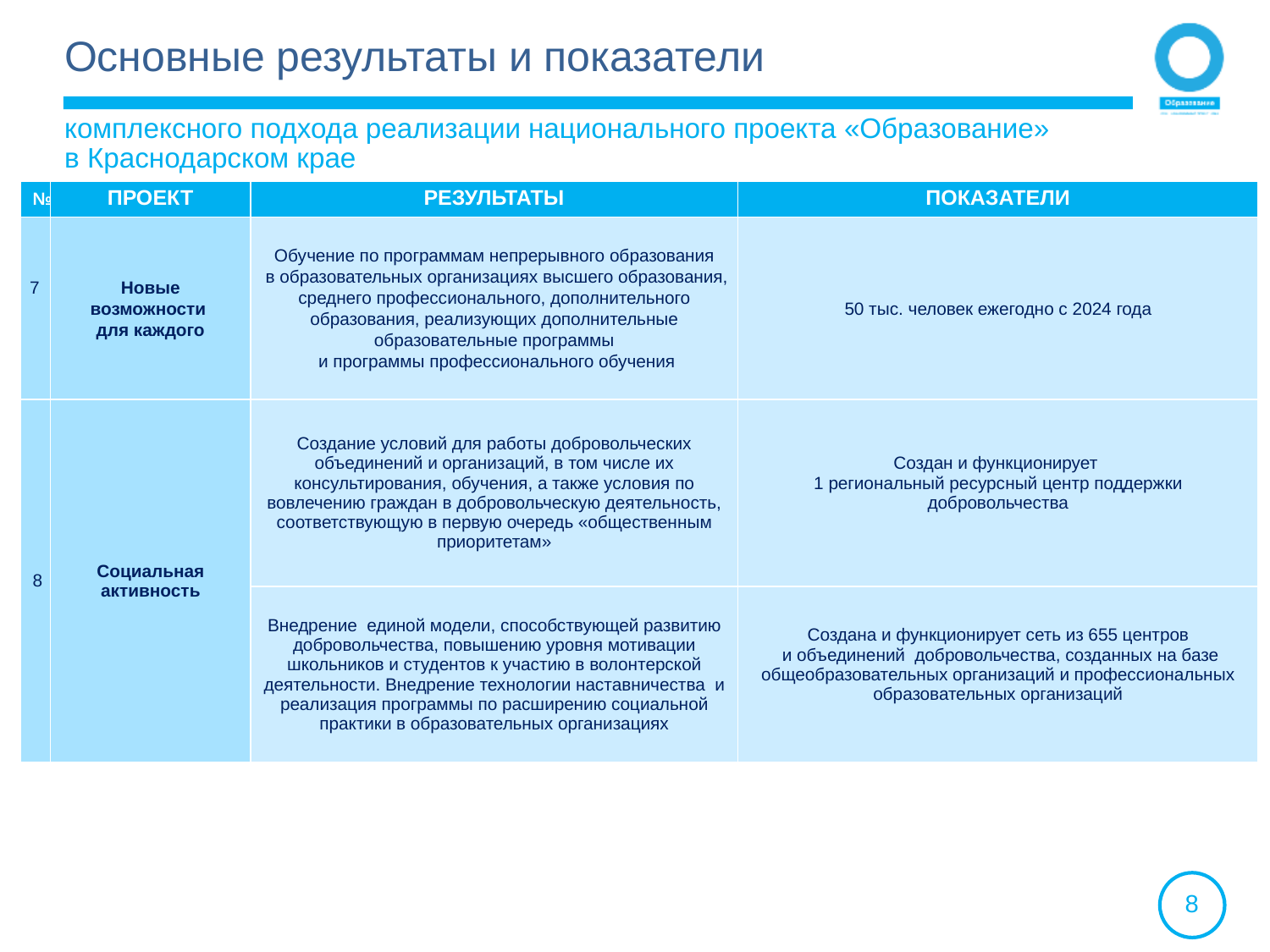

Основные результаты и показатели
комплексного подхода реализации национального проекта «Образование»
в Краснодарском крае
| № | ПРОЕКТ | РЕЗУЛЬТАТЫ | ПОКАЗАТЕЛИ |
| --- | --- | --- | --- |
| 7 | Новые возможности для каждого | Обучение по программам непрерывного образования в образовательных организациях высшего образования, среднего профессионального, дополнительного образования, реализующих дополнительные образовательные программы и программы профессионального обучения | 50 тыс. человек ежегодно с 2024 года |
| 8 | Социальная активность | Создание условий для работы добровольческих объединений и организаций, в том числе их консультирования, обучения, а также условия по вовлечению граждан в добровольческую деятельность, соответствующую в первую очередь «общественным приоритетам» | Создан и функционирует 1 региональный ресурсный центр поддержки добровольчества |
|  |  | Внедрение единой модели, способствующей развитию добровольчества, повышению уровня мотивации школьников и студентов к участию в волонтерской деятельности. Внедрение технологии наставничества и реализация программы по расширению социальной практики в образовательных организациях | Создана и функционирует сеть из 655 центров и объединений добровольчества, созданных на базе общеобразовательных организаций и профессиональных образовательных организаций |